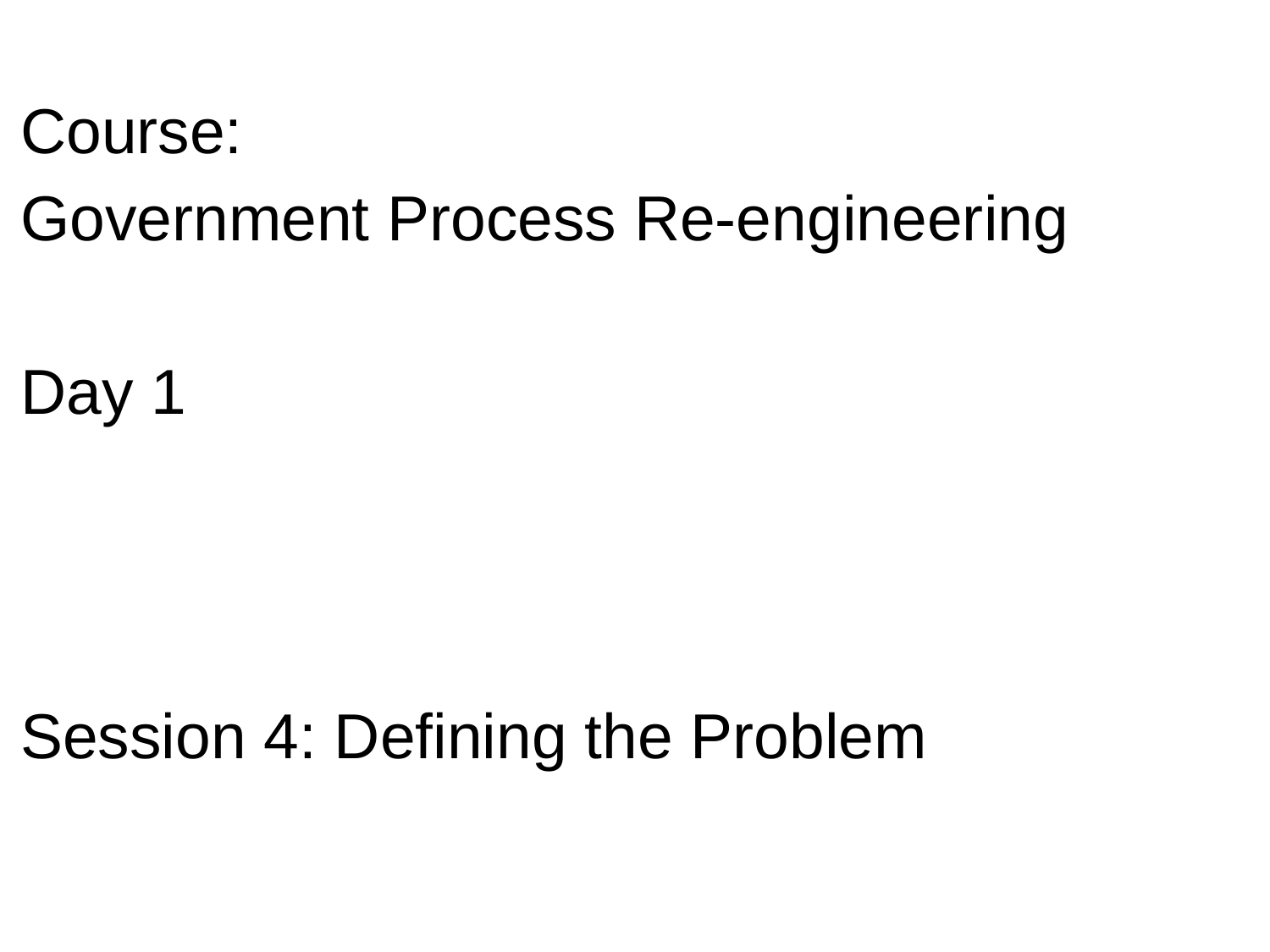

Course:
Government Process Re-engineering

Day 1
Session 4: Defining the Problem